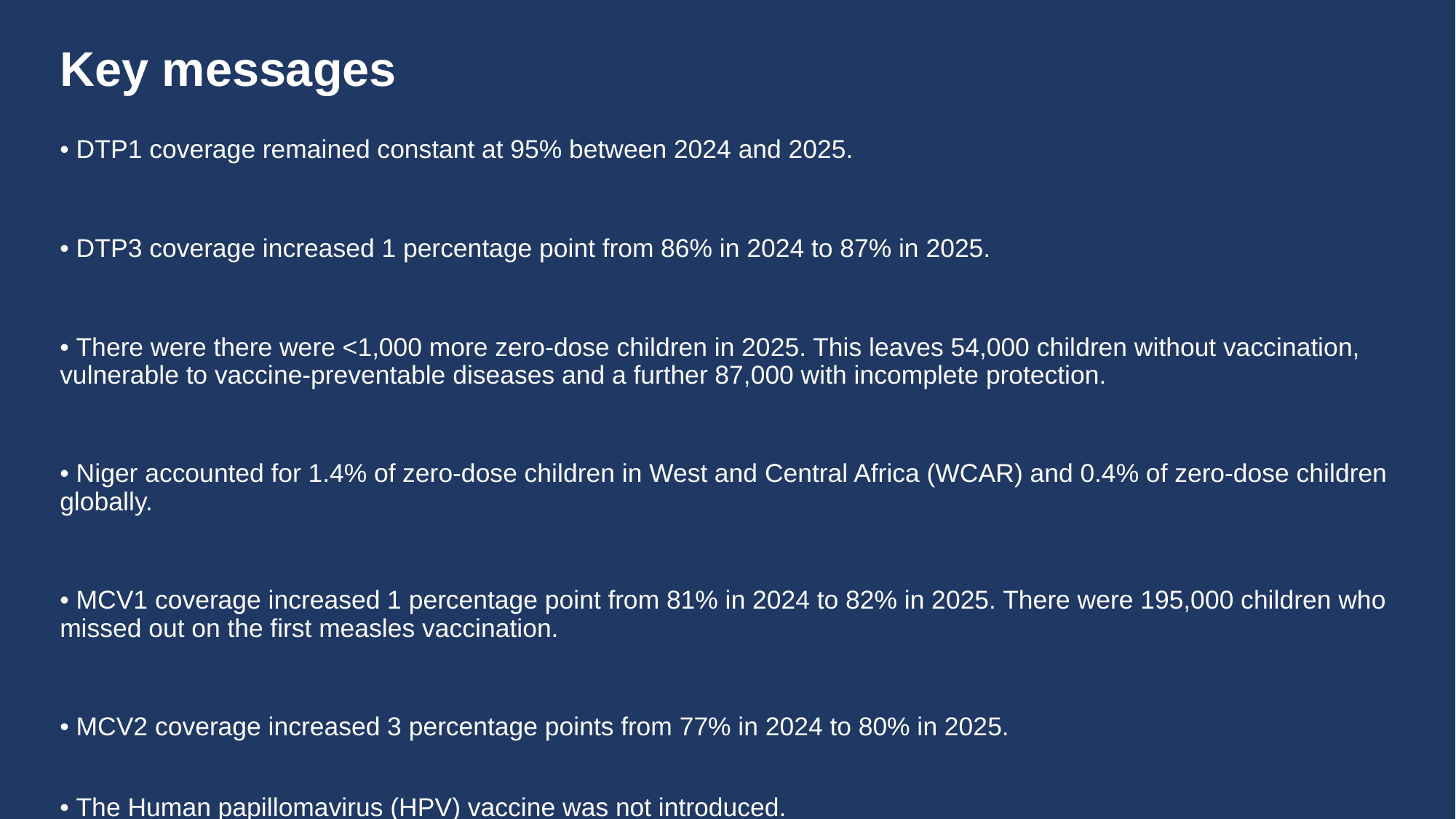

# Key messages
• DTP1 coverage remained constant at 95% between 2024 and 2025.

• DTP3 coverage increased 1 percentage point from 86% in 2024 to 87% in 2025.

• There were there were <1,000 more zero-dose children in 2025. This leaves 54,000 children without vaccination, vulnerable to vaccine-preventable diseases and a further 87,000 with incomplete protection.

• Niger accounted for 1.4% of zero-dose children in West and Central Africa (WCAR) and 0.4% of zero-dose children globally.

• MCV1 coverage increased 1 percentage point from 81% in 2024 to 82% in 2025. There were 195,000 children who missed out on the first measles vaccination.

• MCV2 coverage increased 3 percentage points from 77% in 2024 to 80% in 2025.

• The Human papillomavirus (HPV) vaccine was not introduced.